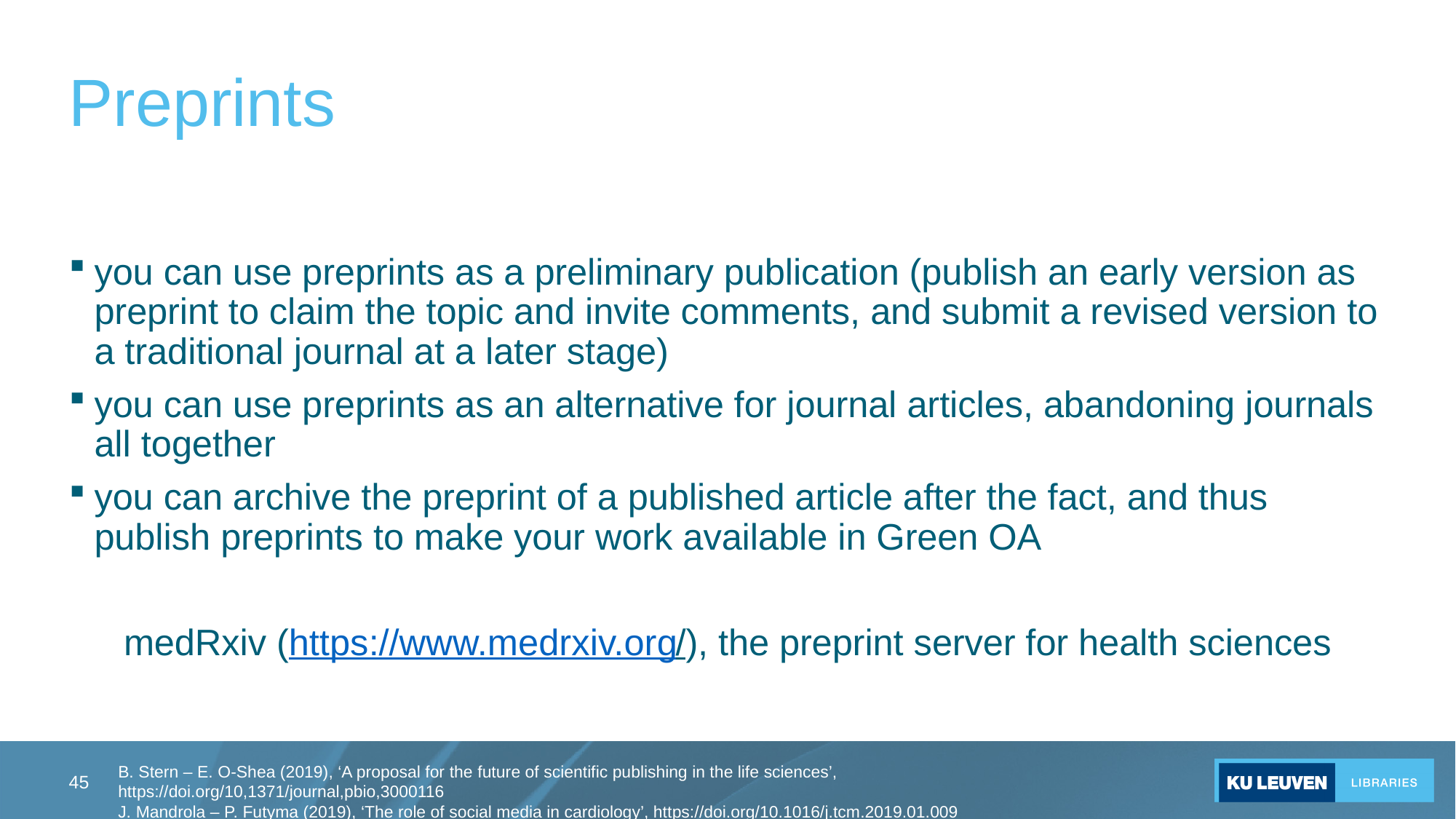

# Preprints

you can use preprints as a preliminary publication (publish an early version as preprint to claim the topic and invite comments, and submit a revised version to a traditional journal at a later stage)
you can use preprints as an alternative for journal articles, abandoning journals all together
you can archive the preprint of a published article after the fact, and thus publish preprints to make your work available in Green OA

medRxiv (https://www.medrxiv.org/), the preprint server for health sciences
45
B. Stern – E. O-Shea (2019), ‘A proposal for the future of scientific publishing in the life sciences’, https://doi.org/10,1371/journal,pbio,3000116
J. Mandrola – P. Futyma (2019), ‘The role of social media in cardiology’, https://doi.org/10.1016/j.tcm.2019.01.009